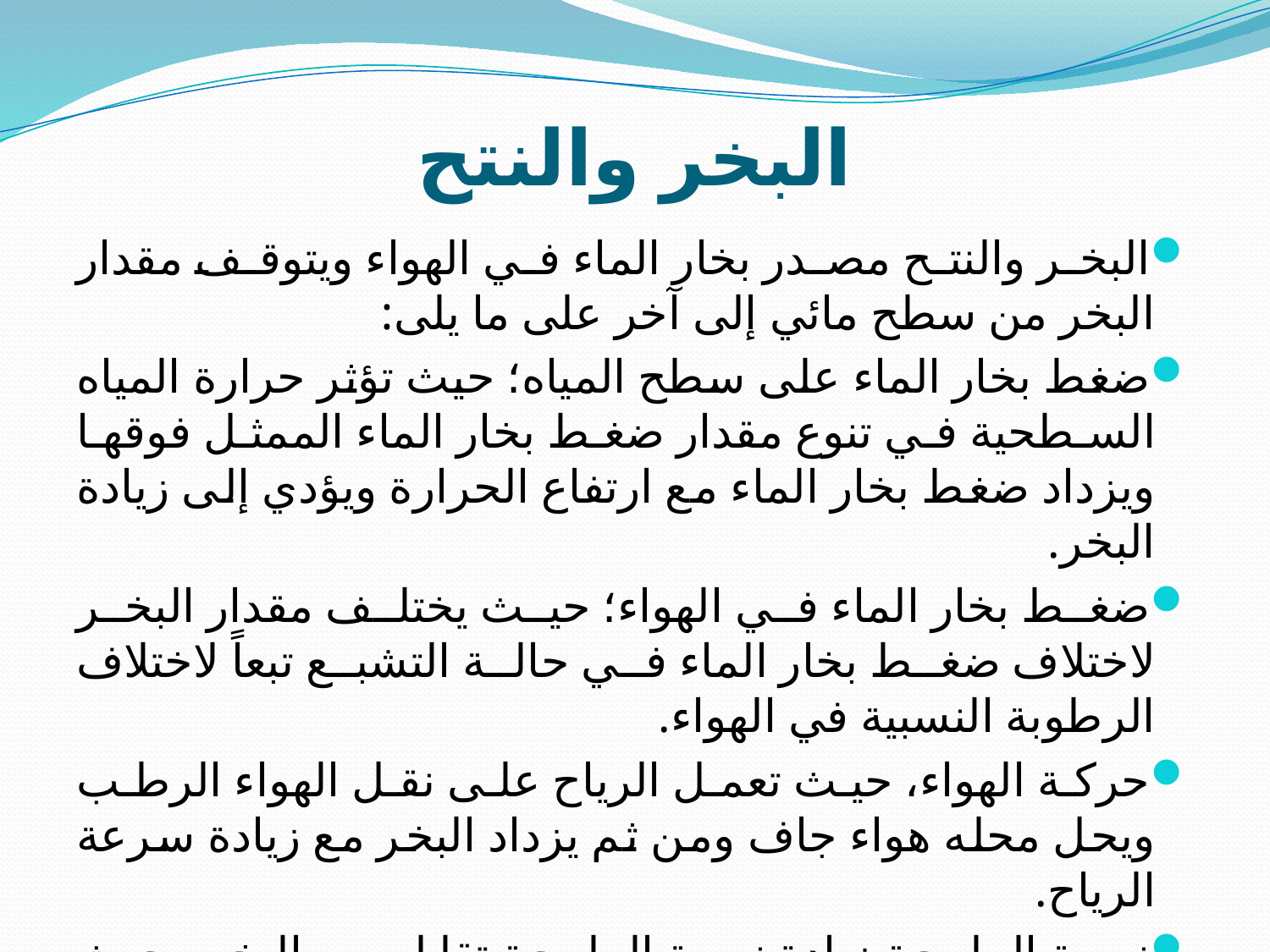

# البخر والنتح
البخر والنتح مصدر بخار الماء في الهواء ويتوقف مقدار البخر من سطح مائي إلى آخر على ما يلى:
ضغط بخار الماء على سطح المياه؛ حيث تؤثر حرارة المياه السطحية في تنوع مقدار ضغط بخار الماء الممثل فوقها ويزداد ضغط بخار الماء مع ارتفاع الحرارة ويؤدي إلى زيادة البخر.
ضغط بخار الماء في الهواء؛ حيث يختلف مقدار البخر لاختلاف ضغط بخار الماء في حالة التشبع تبعاً لاختلاف الرطوبة النسبية في الهواء.
حركة الهواء، حيث تعمل الرياح على نقل الهواء الرطب ويحل محله هواء جاف ومن ثم يزداد البخر مع زيادة سرعة الرياح.
نسبة الملوحة زيادة نسبة الملوحة تقلل من البخر، حيث يقل البخر بنحو 5% من البحر عن المسطح المائي العذب.